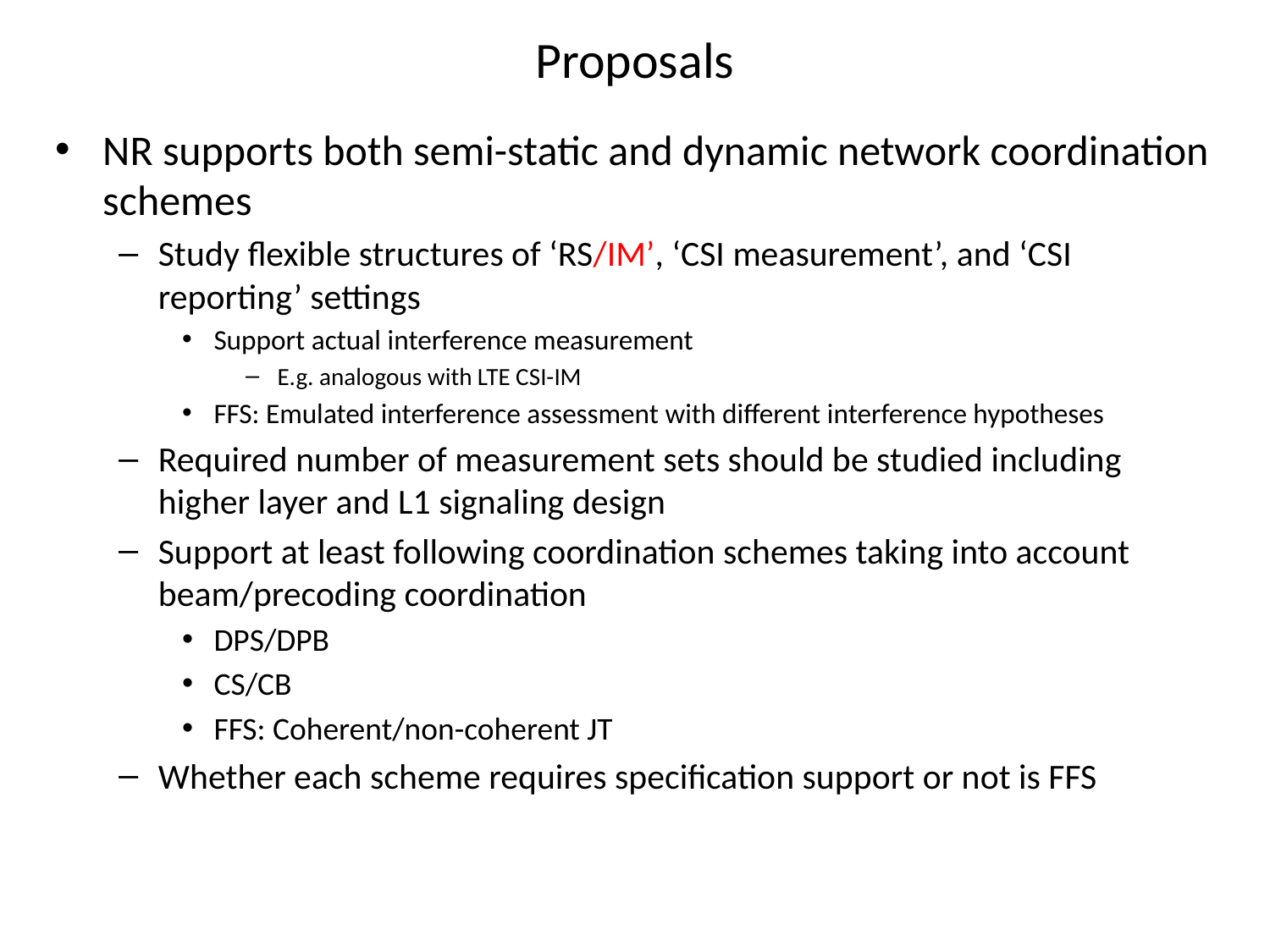

# Proposals
NR supports both semi-static and dynamic network coordination schemes
Study flexible structures of ‘RS/IM’, ‘CSI measurement’, and ‘CSI reporting’ settings
Support actual interference measurement
E.g. analogous with LTE CSI-IM
FFS: Emulated interference assessment with different interference hypotheses
Required number of measurement sets should be studied including higher layer and L1 signaling design
Support at least following coordination schemes taking into account beam/precoding coordination
DPS/DPB
CS/CB
FFS: Coherent/non-coherent JT
Whether each scheme requires specification support or not is FFS